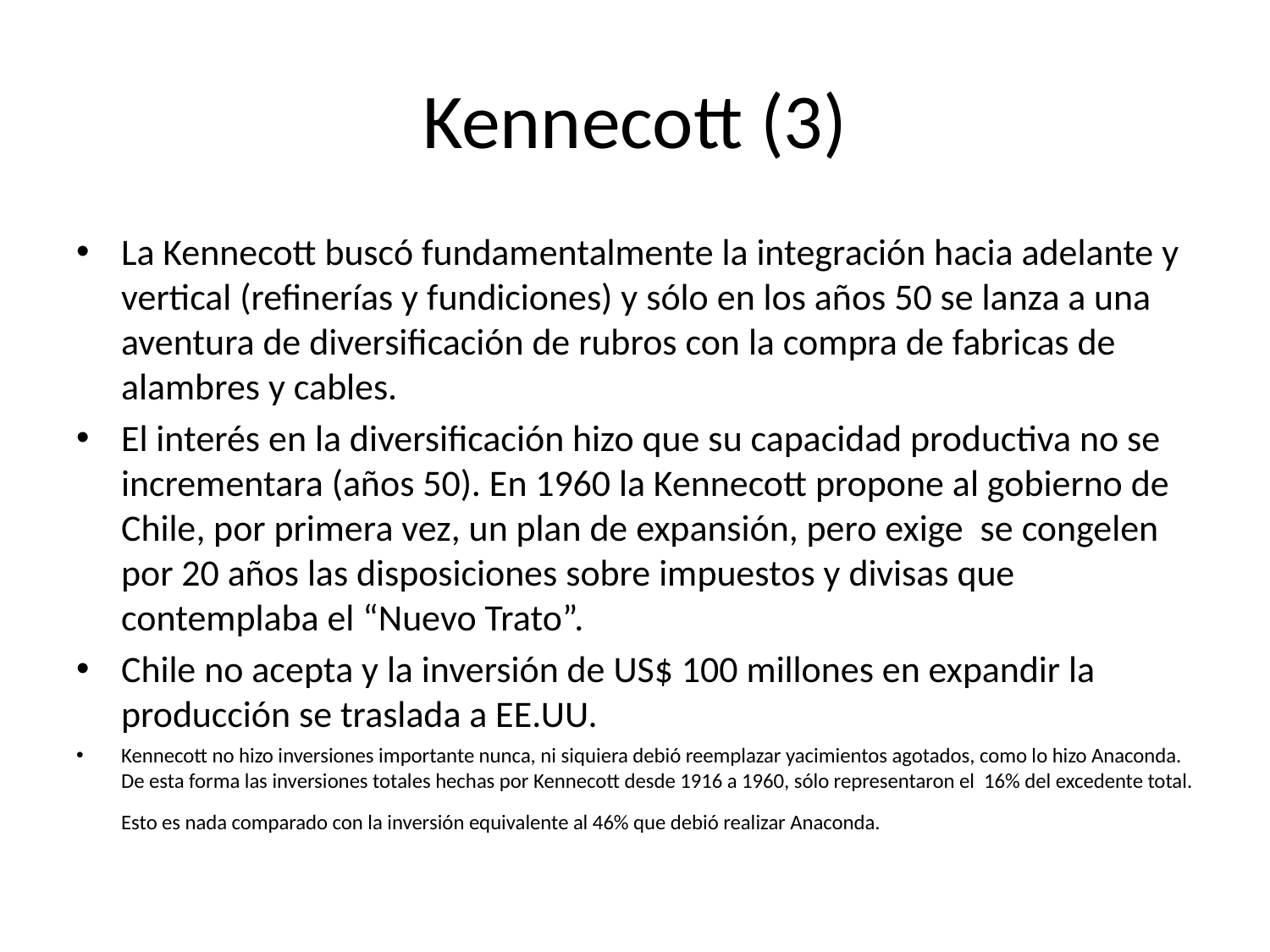

# Kennecott (3)
La Kennecott buscó fundamentalmente la integración hacia adelante y vertical (refinerías y fundiciones) y sólo en los años 50 se lanza a una aventura de diversificación de rubros con la compra de fabricas de alambres y cables.
El interés en la diversificación hizo que su capacidad productiva no se incrementara (años 50). En 1960 la Kennecott propone al gobierno de Chile, por primera vez, un plan de expansión, pero exige  se congelen por 20 años las disposiciones sobre impuestos y divisas que contemplaba el “Nuevo Trato”.
Chile no acepta y la inversión de US$ 100 millones en expandir la producción se traslada a EE.UU.
Kennecott no hizo inversiones importante nunca, ni siquiera debió reemplazar yacimientos agotados, como lo hizo Anaconda. De esta forma las inversiones totales hechas por Kennecott desde 1916 a 1960, sólo representaron el  16% del excedente total. Esto es nada comparado con la inversión equivalente al 46% que debió realizar Anaconda.